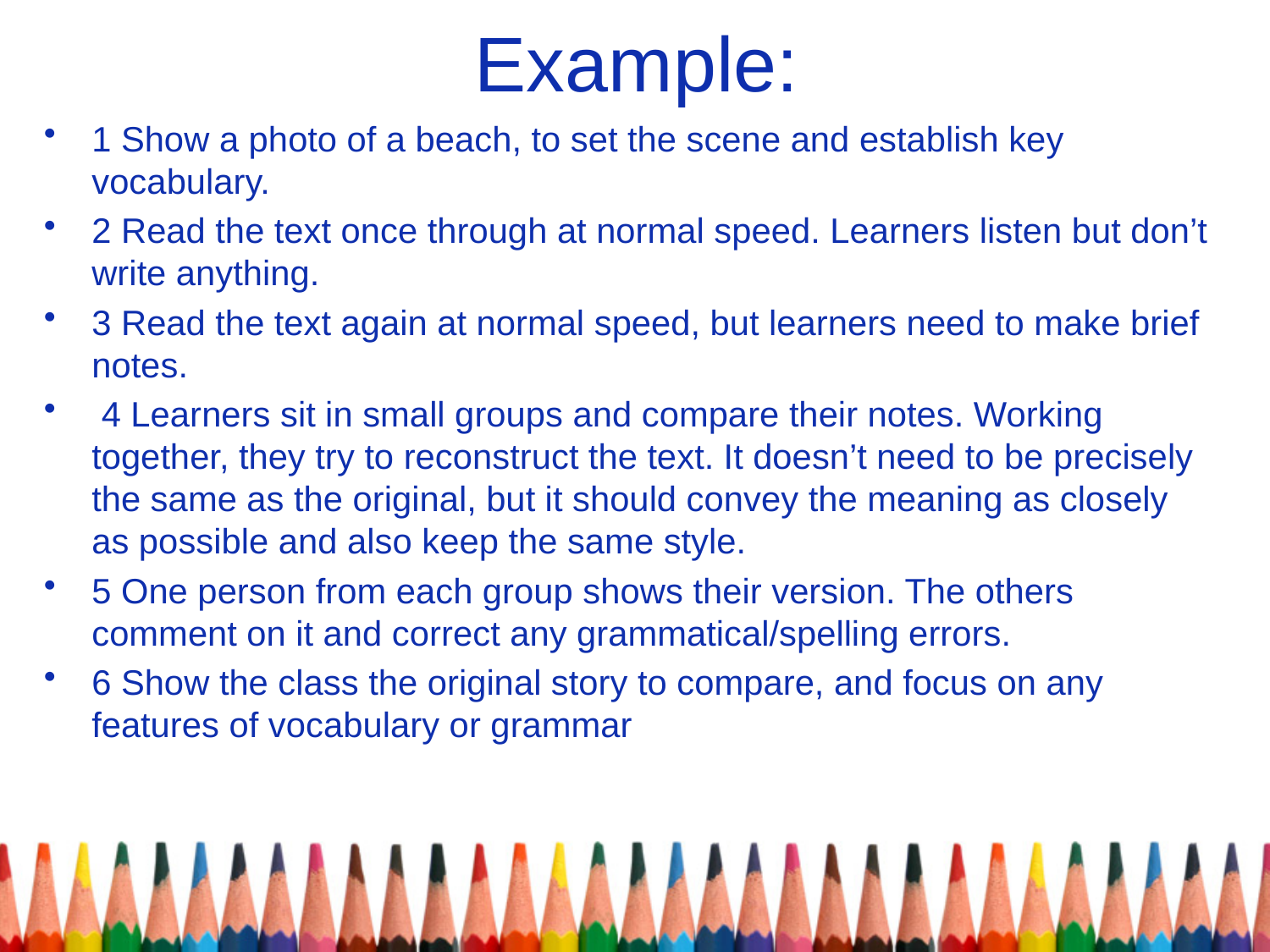

# Example:
1 Show a photo of a beach, to set the scene and establish key vocabulary.
2 Read the text once through at normal speed. Learners listen but don’t write anything.
3 Read the text again at normal speed, but learners need to make brief notes.
 4 Learners sit in small groups and compare their notes. Working together, they try to reconstruct the text. It doesn’t need to be precisely the same as the original, but it should convey the meaning as closely as possible and also keep the same style.
5 One person from each group shows their version. The others comment on it and correct any grammatical/spelling errors.
6 Show the class the original story to compare, and focus on any features of vocabulary or grammar